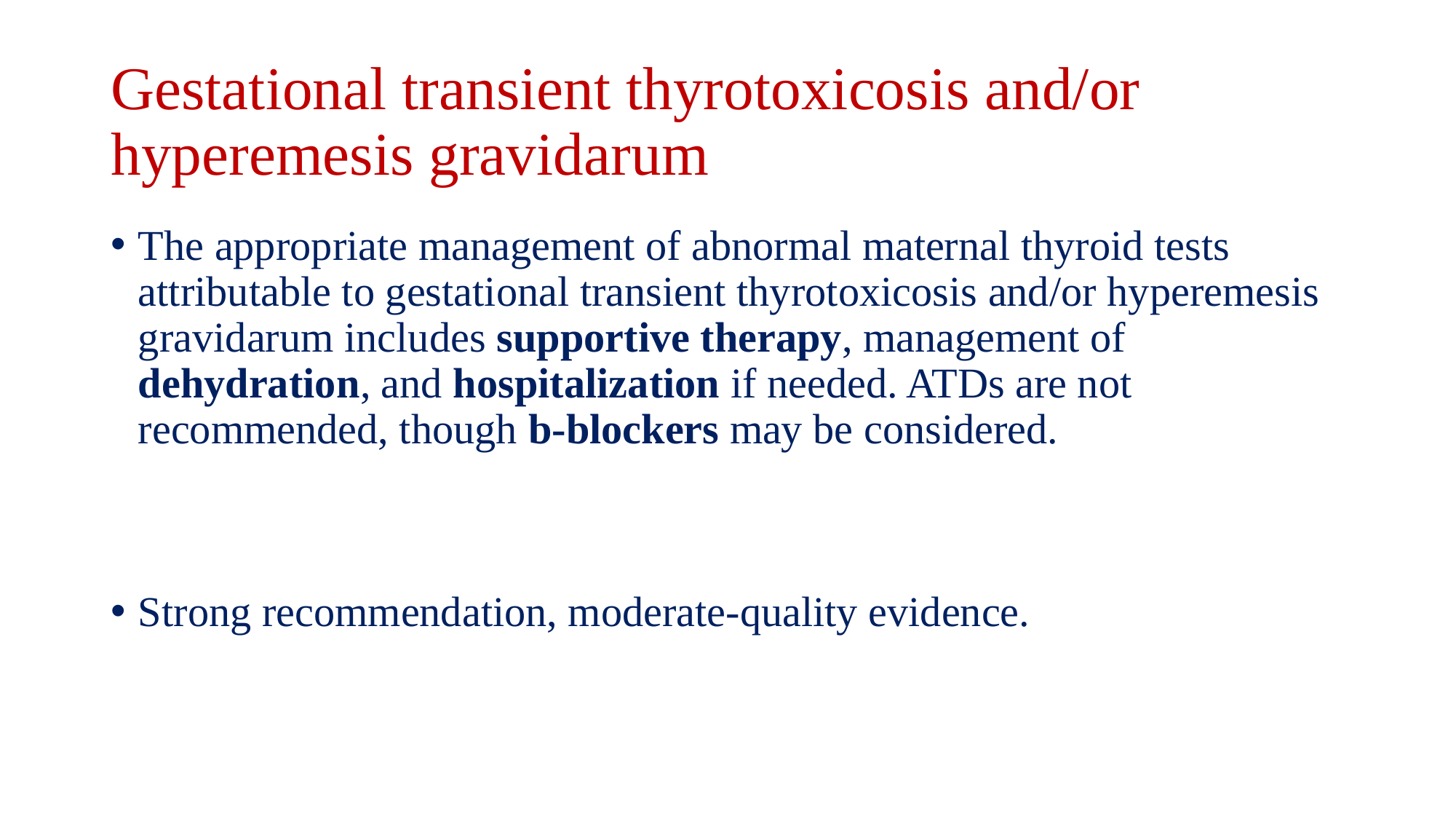

# Gestational transient thyrotoxicosis and/or hyperemesis gravidarum
The appropriate management of abnormal maternal thyroid tests attributable to gestational transient thyrotoxicosis and/or hyperemesis gravidarum includes supportive therapy, management of dehydration, and hospitalization if needed. ATDs are not recommended, though b-blockers may be considered.

Strong recommendation, moderate-quality evidence.